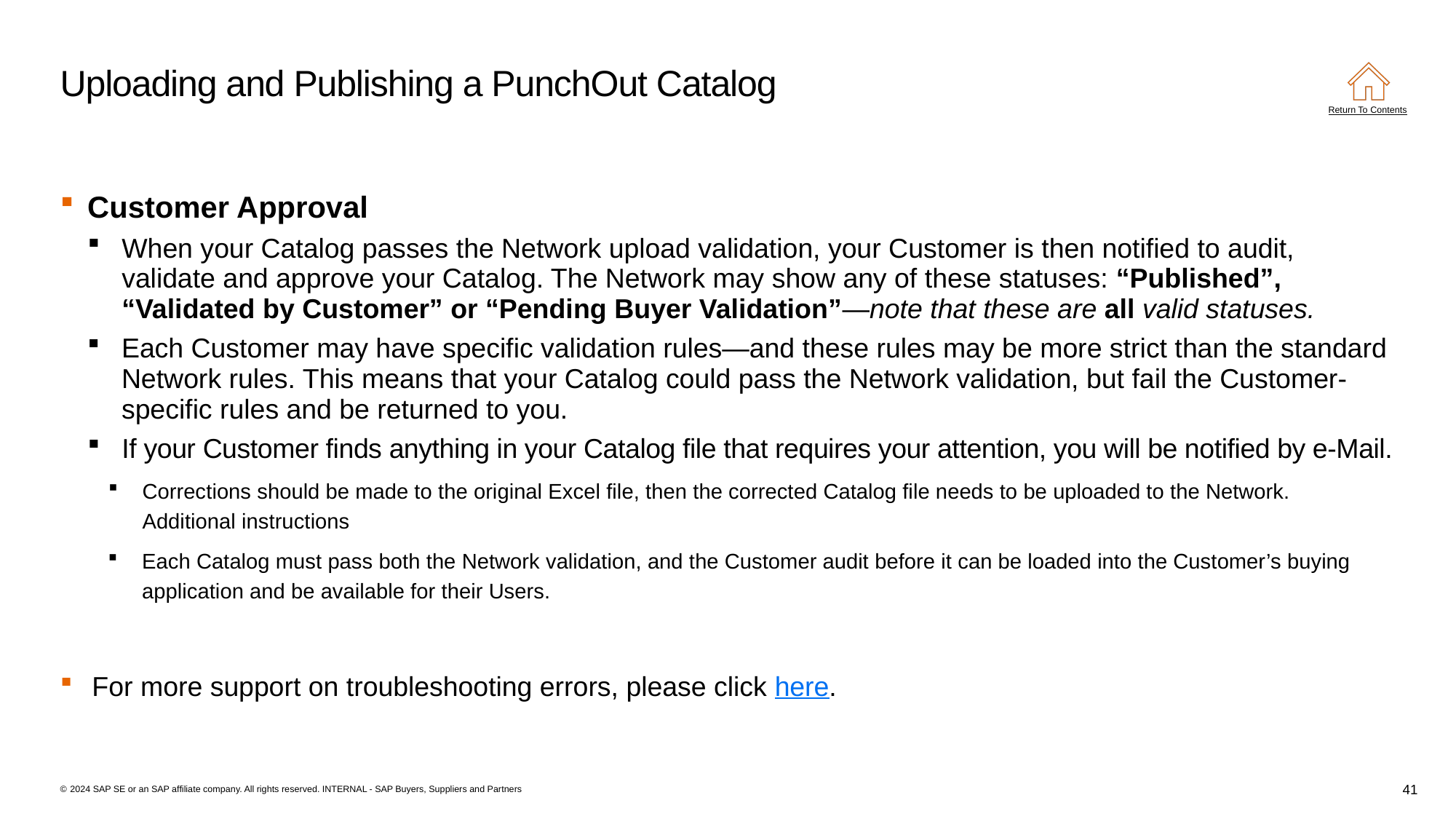

# Uploading and Publishing a PunchOut Catalog
Customer Approval
When your Catalog passes the Network upload validation, your Customer is then notified to audit, validate and approve your Catalog. The Network may show any of these statuses: “Published”, “Validated by Customer” or “Pending Buyer Validation”—note that these are all valid statuses.
Each Customer may have specific validation rules—and these rules may be more strict than the standard Network rules. This means that your Catalog could pass the Network validation, but fail the Customer-specific rules and be returned to you.
If your Customer finds anything in your Catalog file that requires your attention, you will be notified by e-Mail.
Corrections should be made to the original Excel file, then the corrected Catalog file needs to be uploaded to the Network.  Additional instructions
Each Catalog must pass both the Network validation, and the Customer audit before it can be loaded into the Customer’s buying application and be available for their Users.

For more support on troubleshooting errors, please click here.